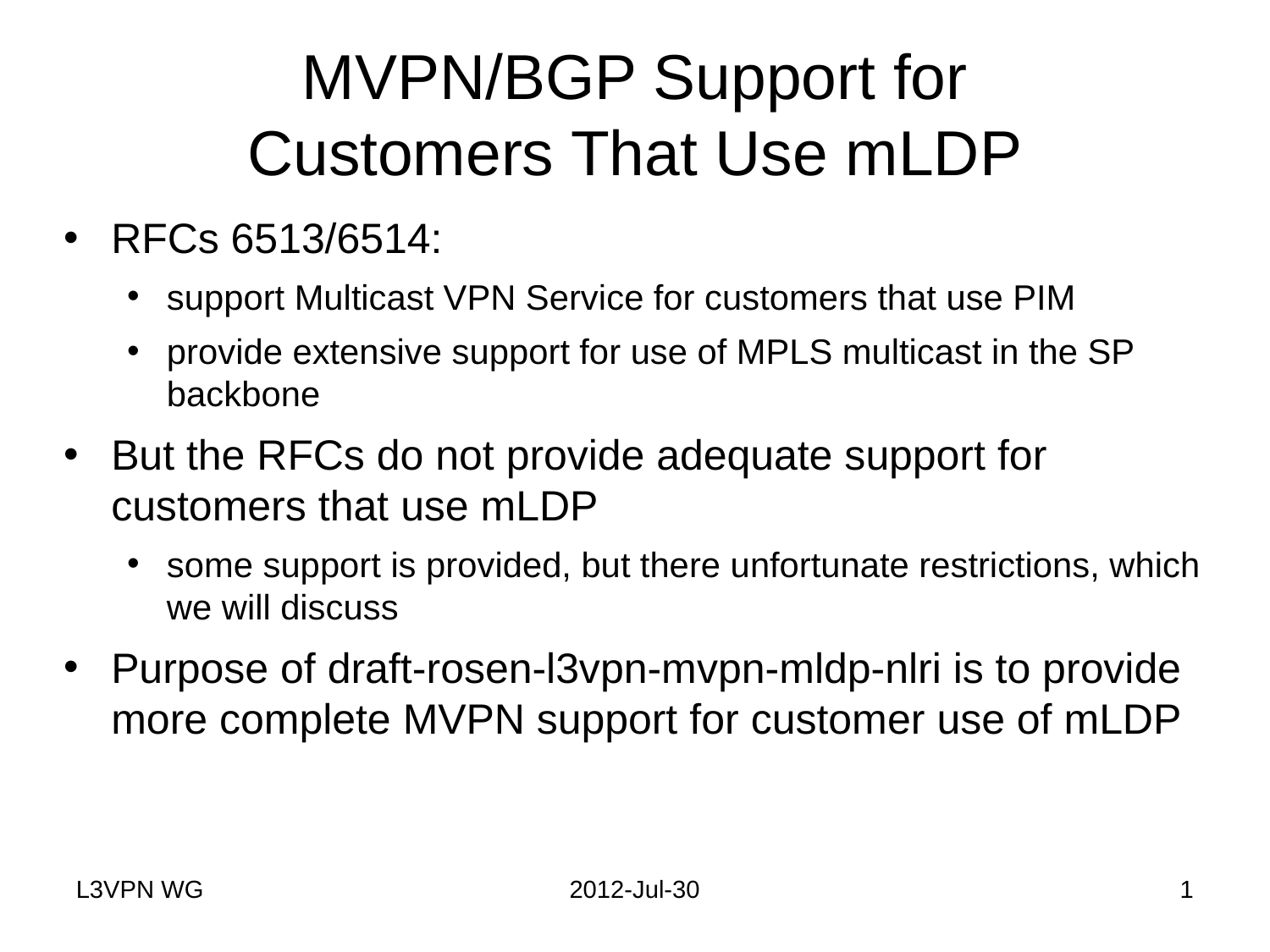

# MVPN/BGP Support for Customers That Use mLDP
RFCs 6513/6514:
support Multicast VPN Service for customers that use PIM
provide extensive support for use of MPLS multicast in the SP backbone
But the RFCs do not provide adequate support for  customers that use mLDP
some support is provided, but there unfortunate restrictions, which we will discuss
Purpose of draft-rosen-l3vpn-mvpn-mldp-nlri is to provide more complete MVPN support for customer use of mLDP
L3VPN WG
2012-Jul-30
1